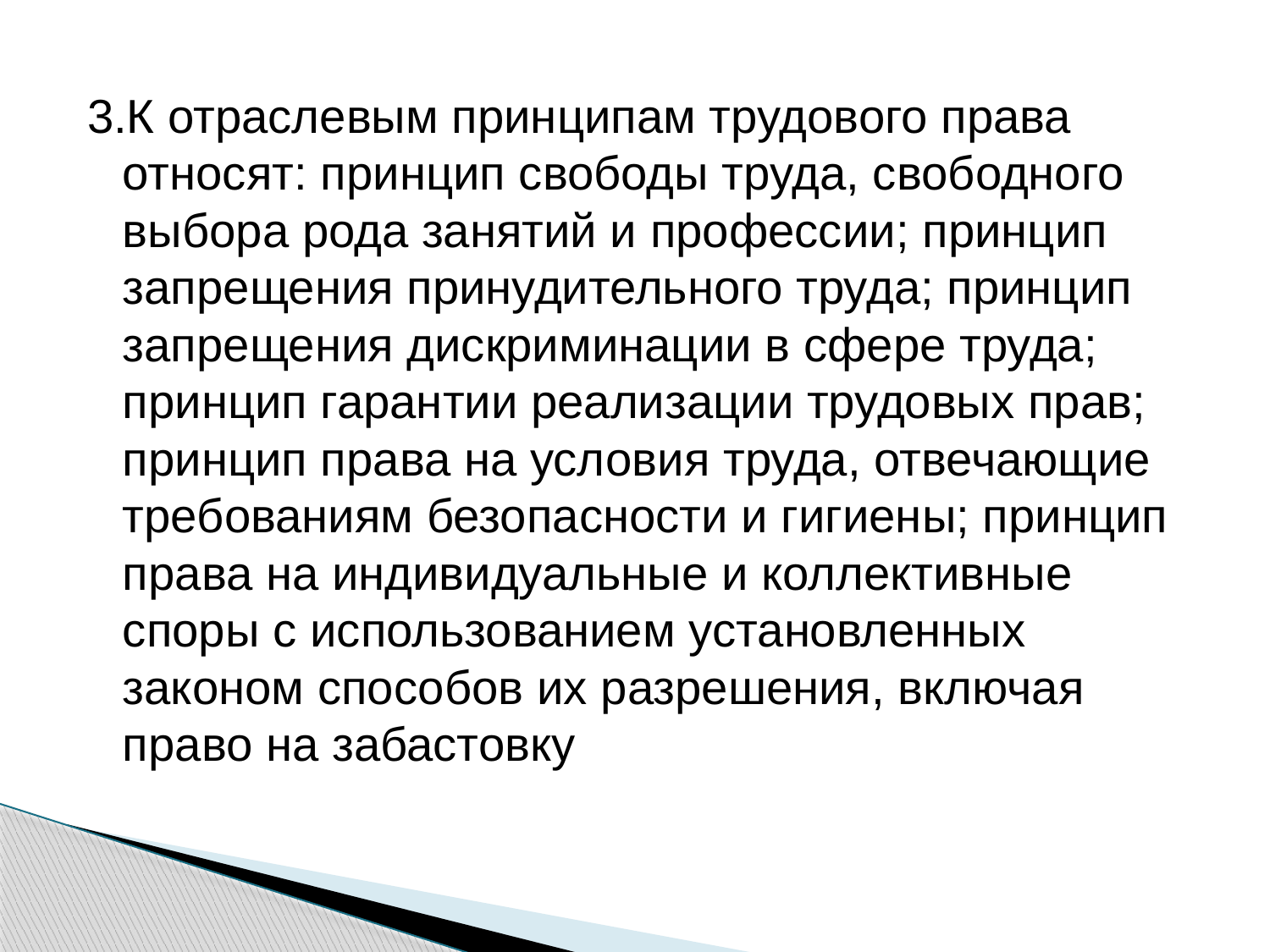

#
3.К отраслевым принципам трудового права относят: принцип свободы труда, свободного выбора рода занятий и профессии; принцип запрещения принудительного труда; принцип запрещения дискриминации в сфере труда; принцип гарантии реализации трудовых прав; принцип права на условия труда, отвечающие требованиям безопасности и гигиены; принцип права на индивидуальные и коллективные споры с использованием установленных законом способов их разрешения, включая право на забастовку